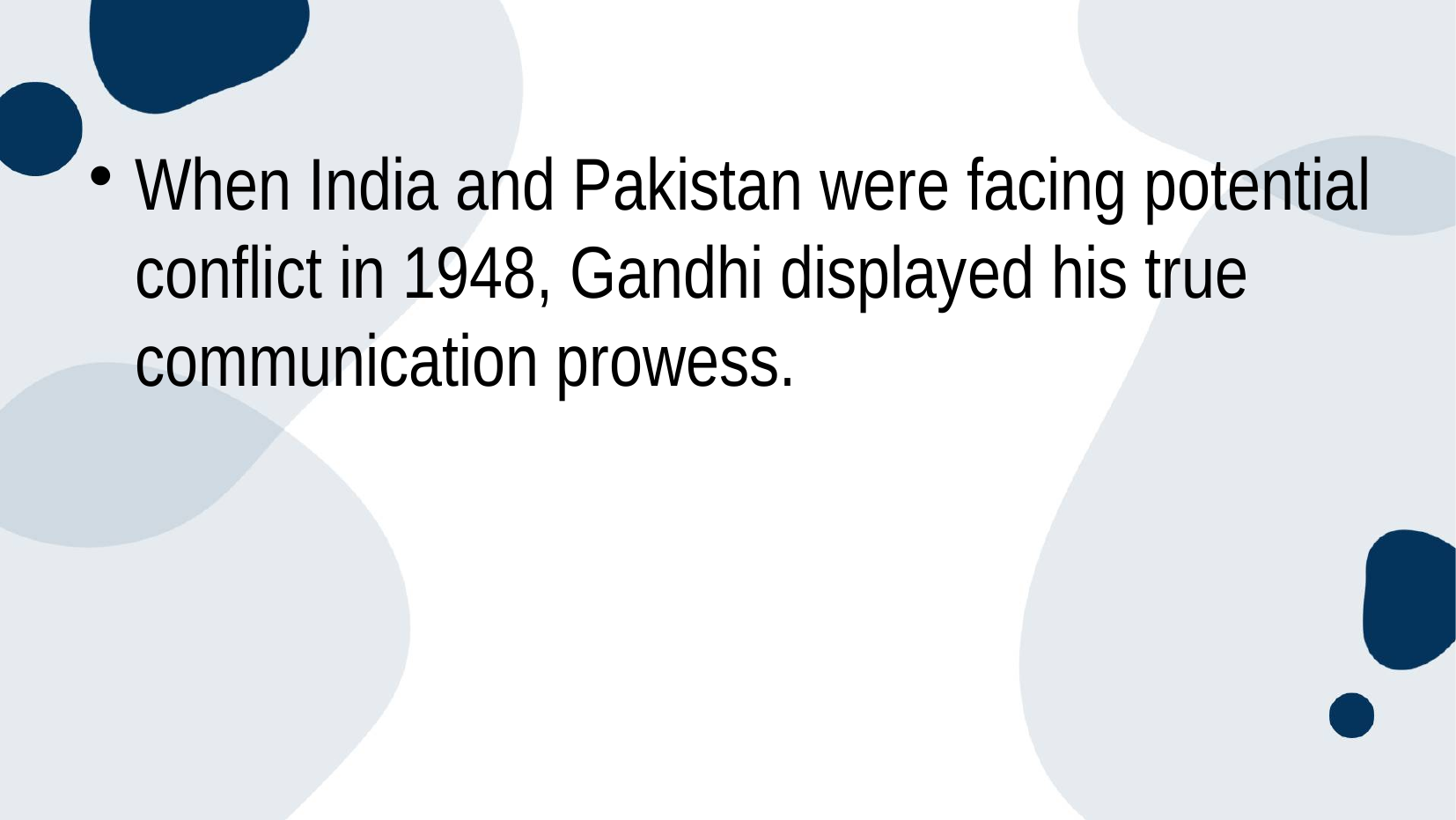

#
When India and Pakistan were facing potential conflict in 1948, Gandhi displayed his true communication prowess.